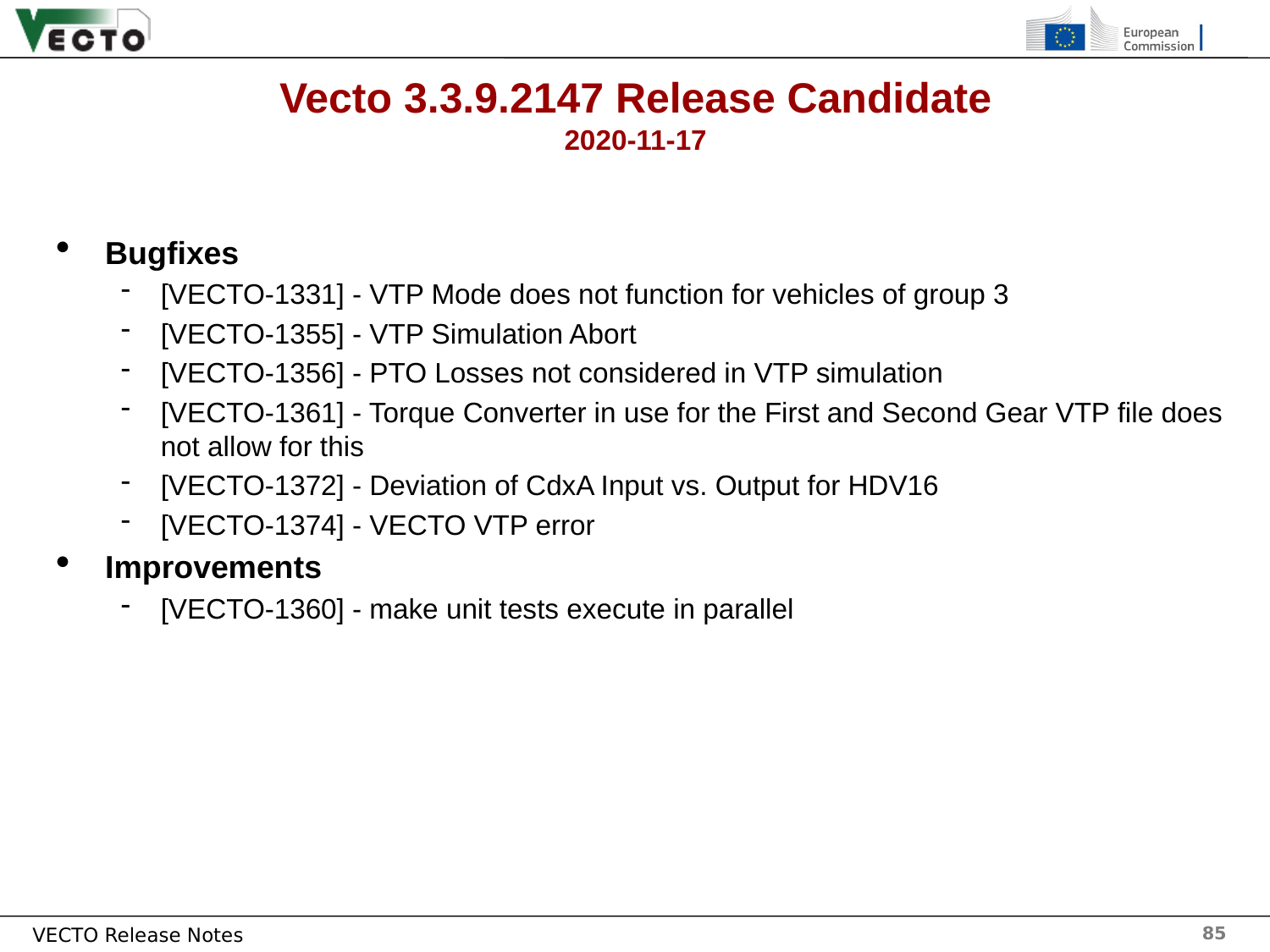

# Vecto 3.3.9.2147 Release Candidate 2020-11-17
Bugfixes
[VECTO-1331] - VTP Mode does not function for vehicles of group 3
[VECTO-1355] - VTP Simulation Abort
[VECTO-1356] - PTO Losses not considered in VTP simulation
[VECTO-1361] - Torque Converter in use for the First and Second Gear VTP file does not allow for this
[VECTO-1372] - Deviation of CdxA Input vs. Output for HDV16
[VECTO-1374] - VECTO VTP error
Improvements
[VECTO-1360] - make unit tests execute in parallel